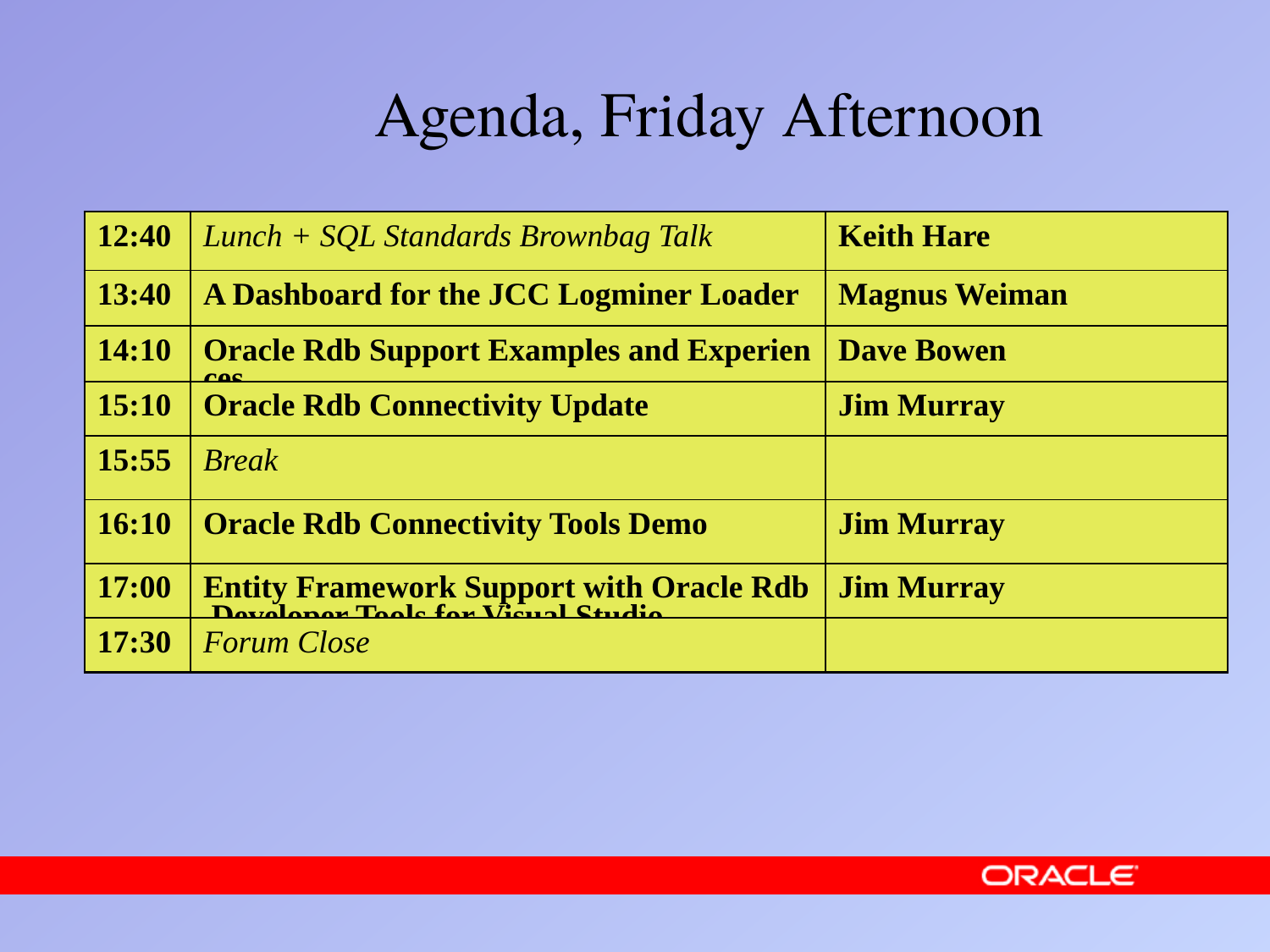

# Agenda, Friday Afternoon
| 12:40 | Lunch + SQL Standards Brownbag Talk | Keith Hare |
| --- | --- | --- |
| 13:40 | A Dashboard for the JCC Logminer Loader | Magnus Weiman |
| 14:10 | Oracle Rdb Support Examples and Experiences | Dave Bowen |
| 15:10 | Oracle Rdb Connectivity Update | Jim Murray |
| 15:55 | Break |  |
| 16:10 | Oracle Rdb Connectivity Tools Demo | Jim Murray |
| 17:00 | Entity Framework Support with Oracle Rdb Developer Tools for Visual Studio | Jim Murray |
| 17:30 | Forum Close |  |